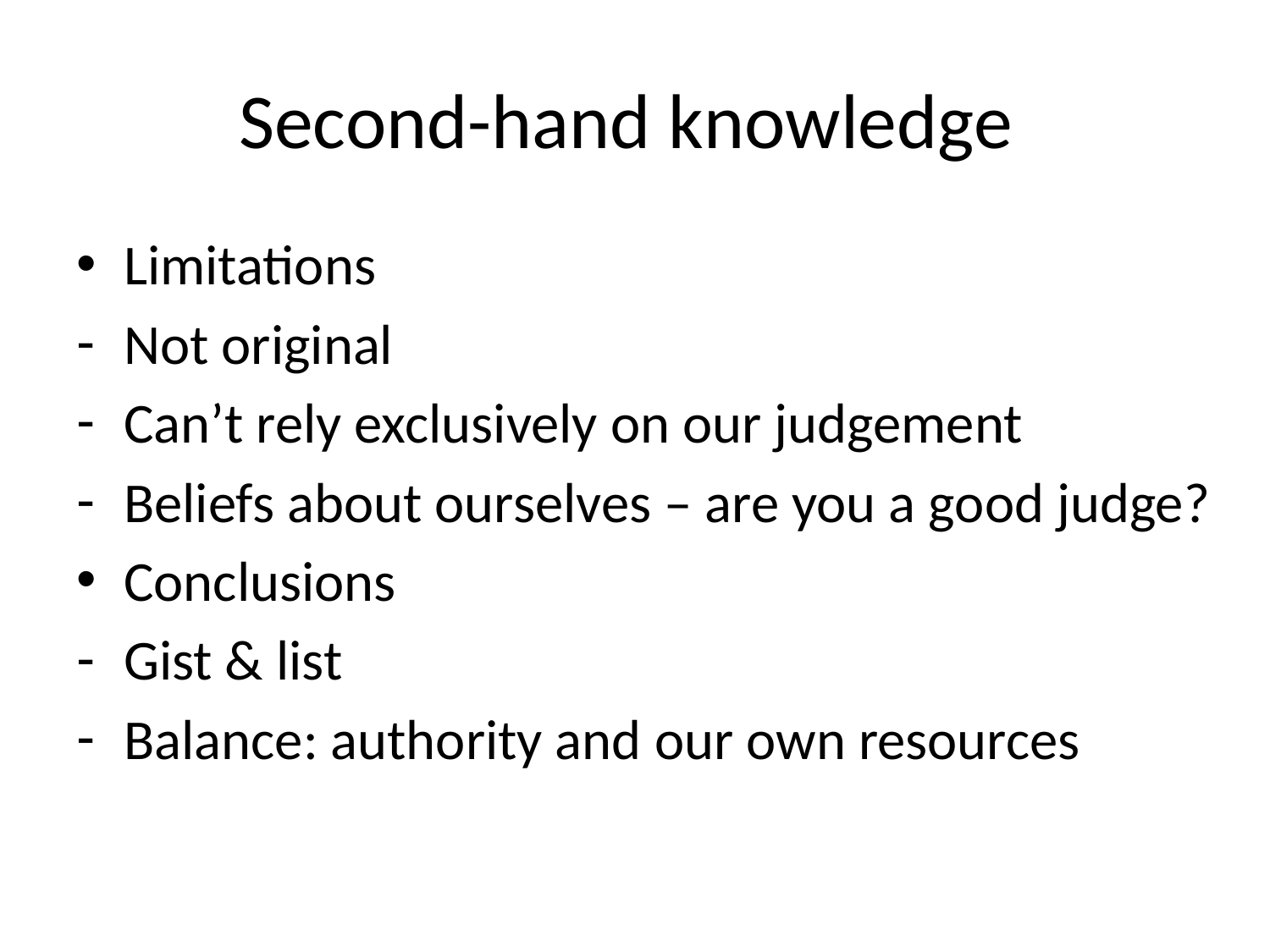

# Second-hand knowledge
Limitations
Not original
Can’t rely exclusively on our judgement
Beliefs about ourselves – are you a good judge?
Conclusions
Gist & list
Balance: authority and our own resources